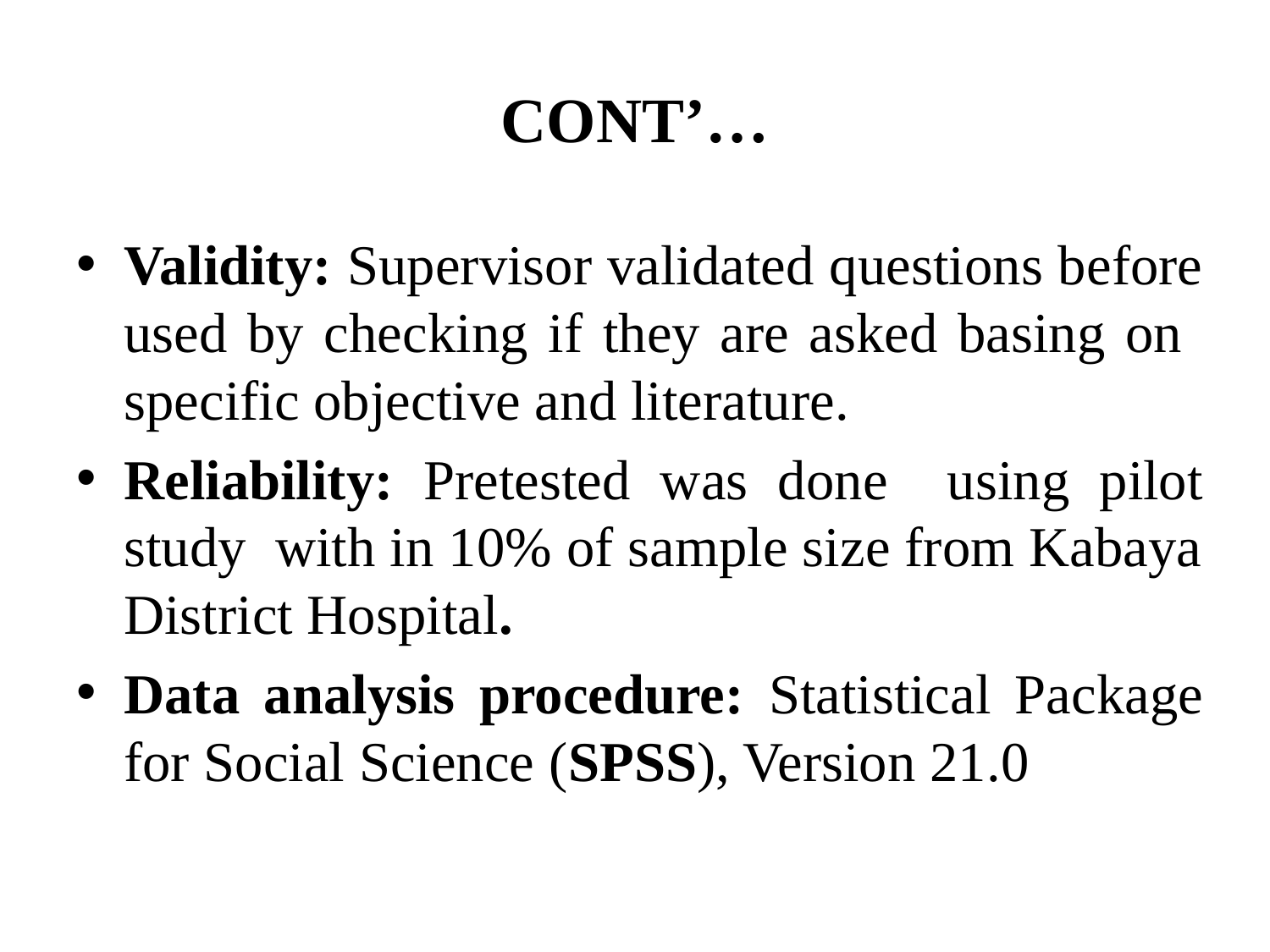

# CONT’…
Validity: Supervisor validated questions before used by checking if they are asked basing on  specific objective and literature.
Reliability: Pretested was done  using pilot study  with in 10% of sample size from Kabaya District Hospital.
Data analysis procedure: Statistical Package for Social Science (SPSS), Version 21.0